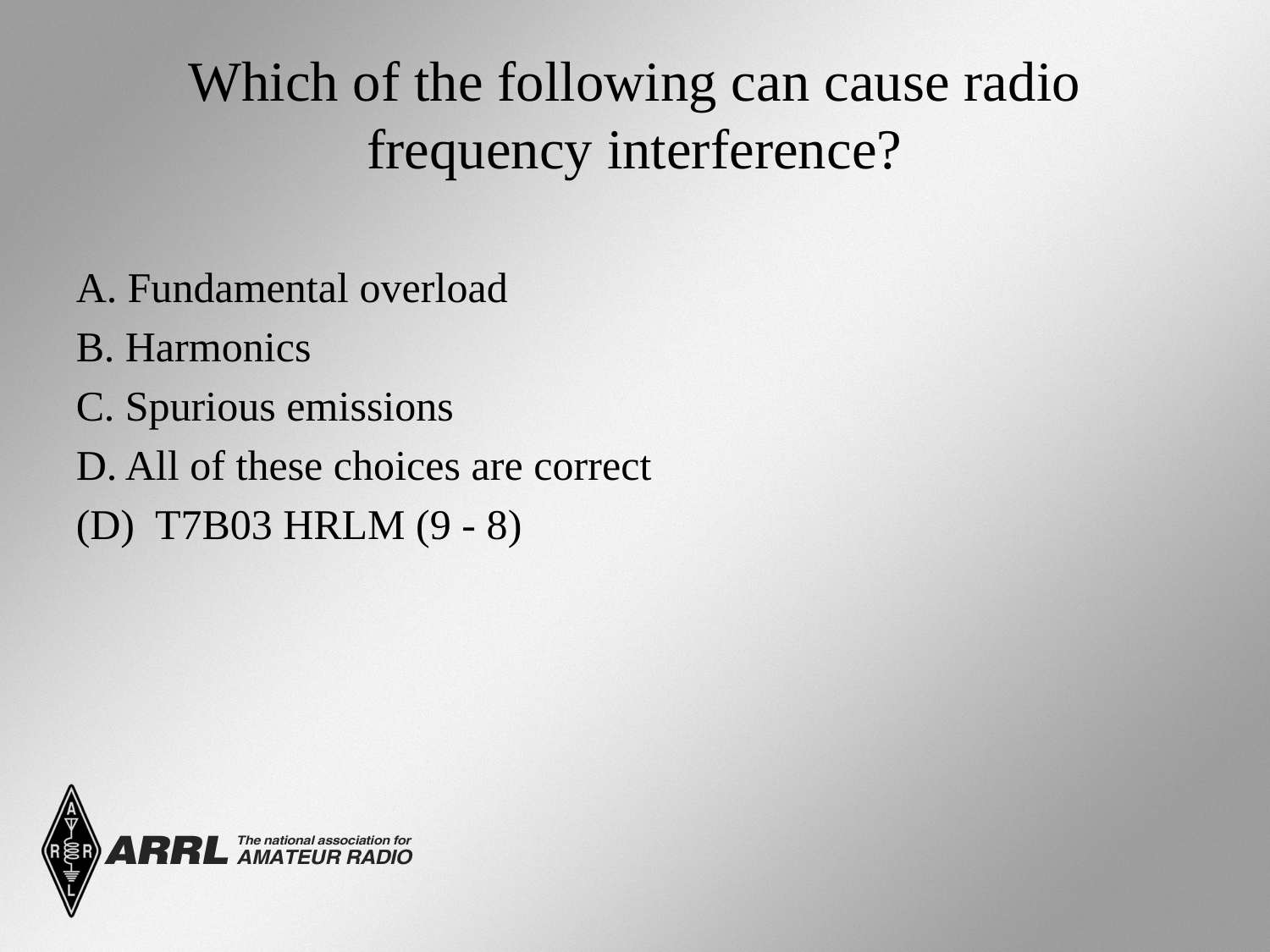

# Which of the following can cause radio frequency interference?
A. Fundamental overload
B. Harmonics
C. Spurious emissions
D. All of these choices are correct
(D)  T7B03 HRLM (9 - 8)